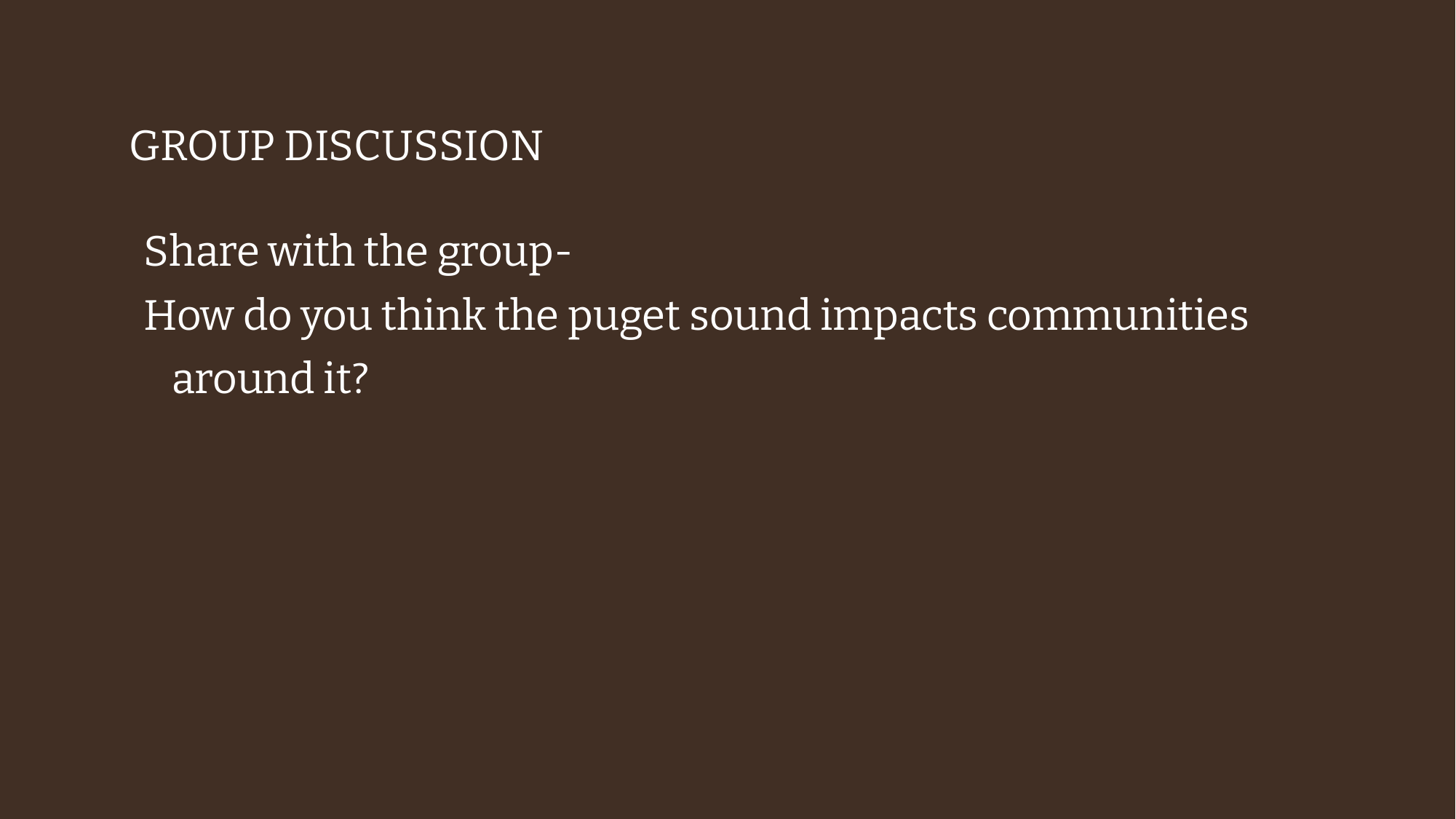

# GROUP DISCUSSION
Share with the group-
How do you think the puget sound impacts communities around it?